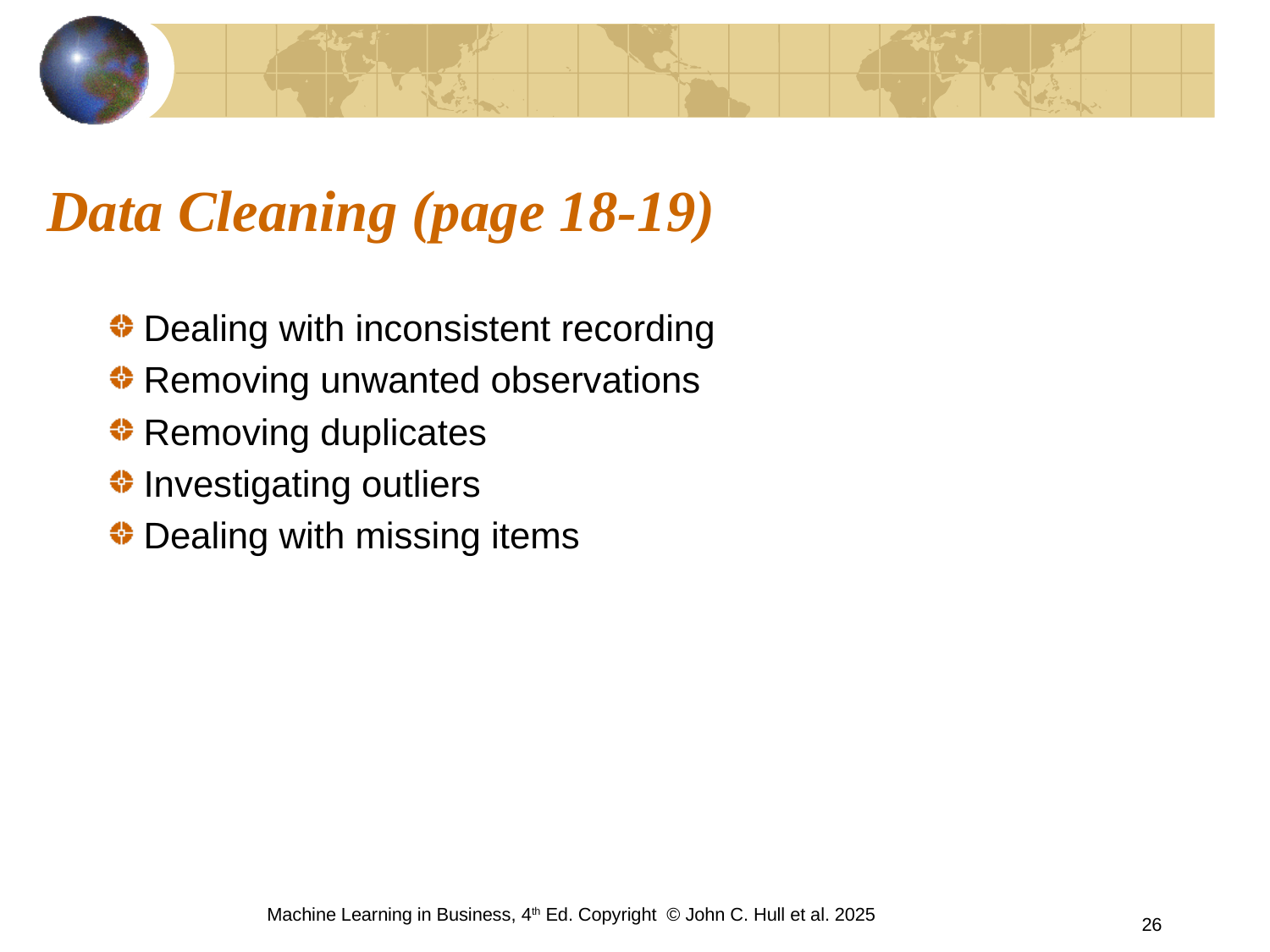

# Data Cleaning (page 18-19)
Dealing with inconsistent recording
Removing unwanted observations
Removing duplicates
Investigating outliers
Dealing with missing items

Machine Learning in Business, 4th Ed. Copyright  © John C. Hull et al. 2025
26